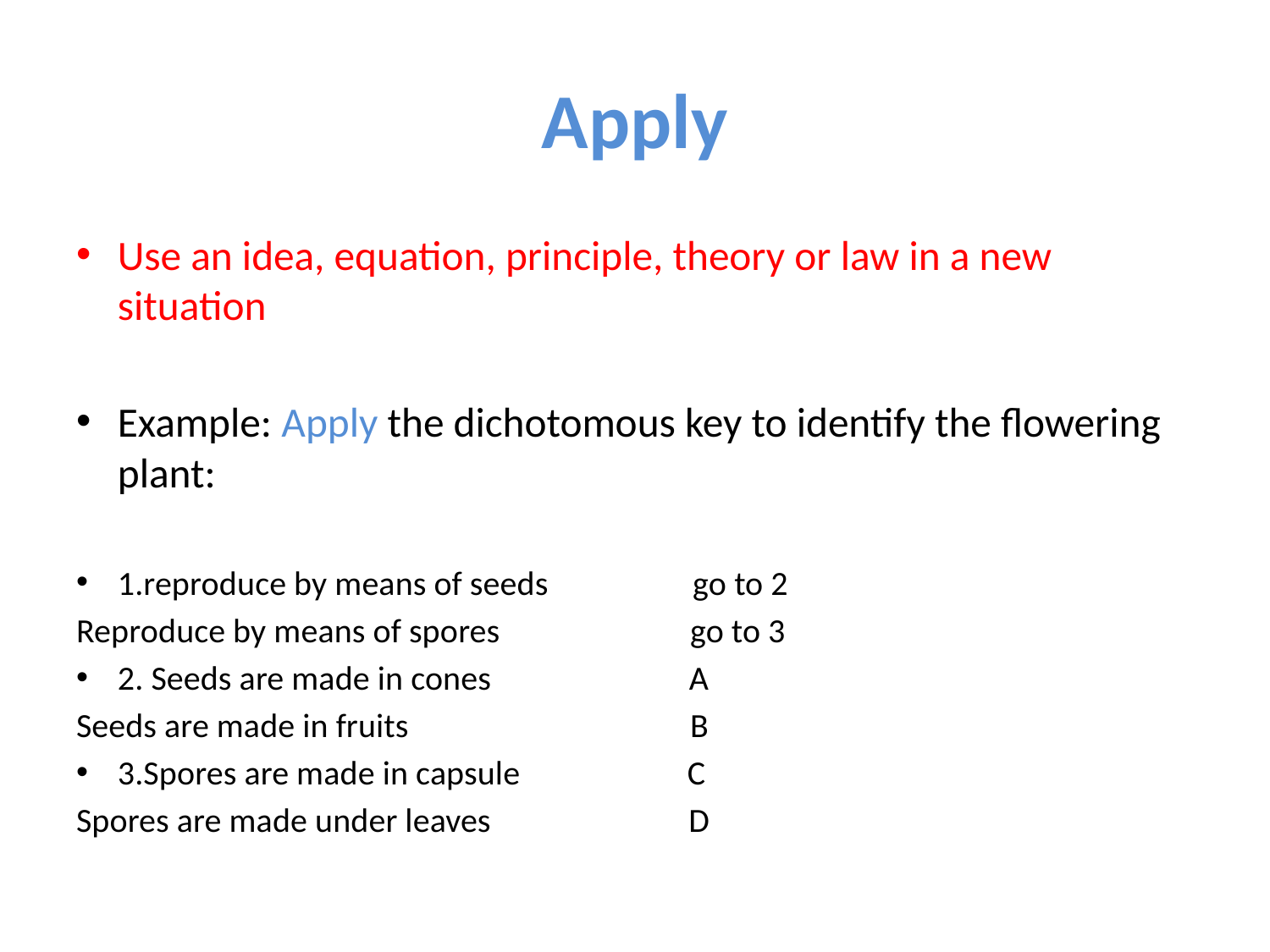

# Apply
Use an idea, equation, principle, theory or law in a new situation

Example: Apply the dichotomous key to identify the flowering plant:

1.reproduce by means of seeds                   go to 2
Reproduce by means of spores                         go to 3
2. Seeds are made in cones                          A
Seeds are made in fruits                                     B
3.Spores are made in capsule                      C
Spores are made under leaves                          D